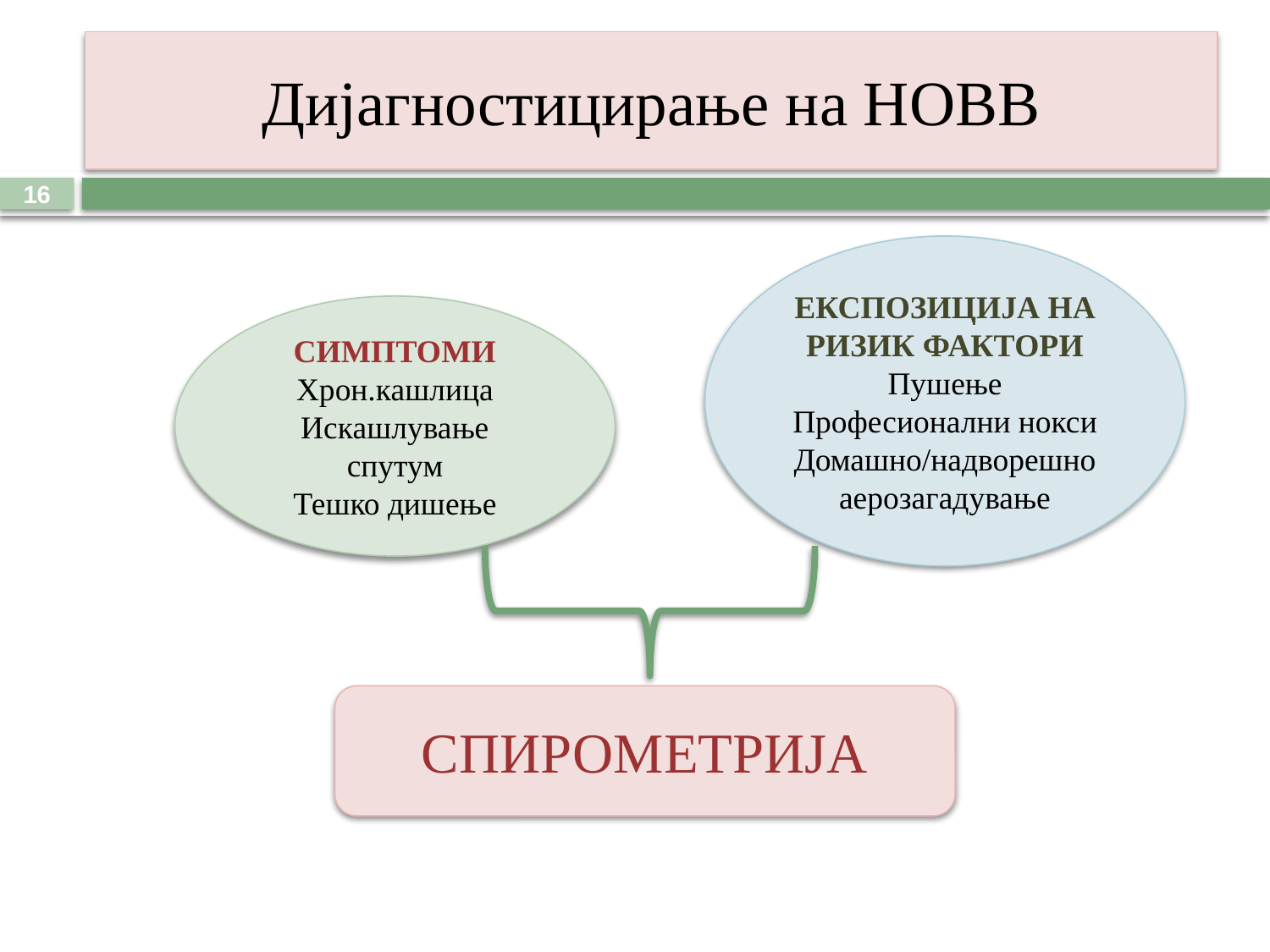

# Дијагностицирање на НОВВ
16

ЕКСПОЗИЦИЈА НА РИЗИК ФАКТОРИ
Пушење
Професионални нокси
Домашно/надворешно аерозагадување
СИМПТОМИ
Хрон.кашлица
Искашлување спутум
Тешко дишење

СПИРОМЕТРИЈА